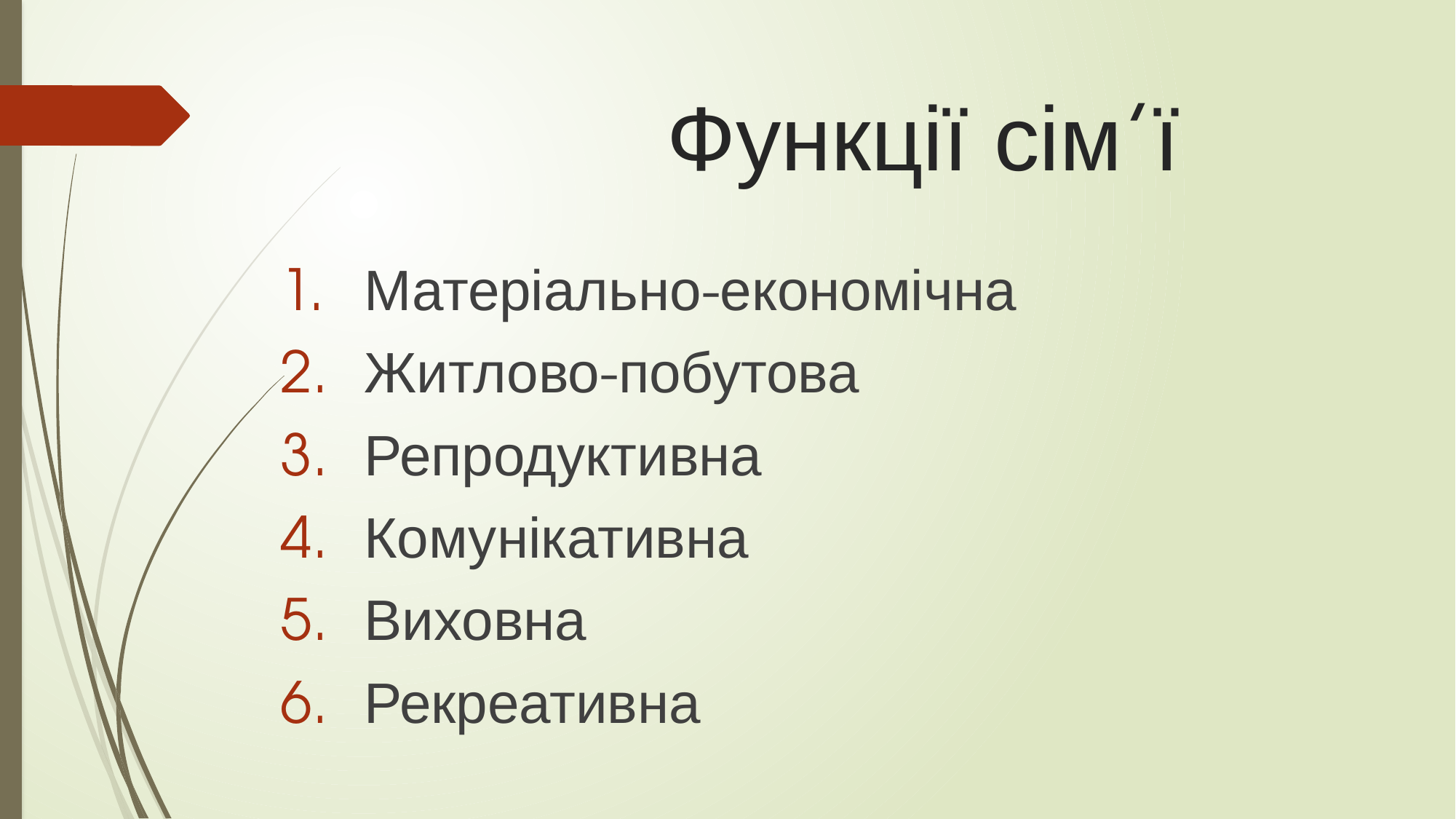

Функції сім’ї
Матеріально-економічна
Житлово-побутова
Репродуктивна
Комунікативна
Виховна
Рекреативна